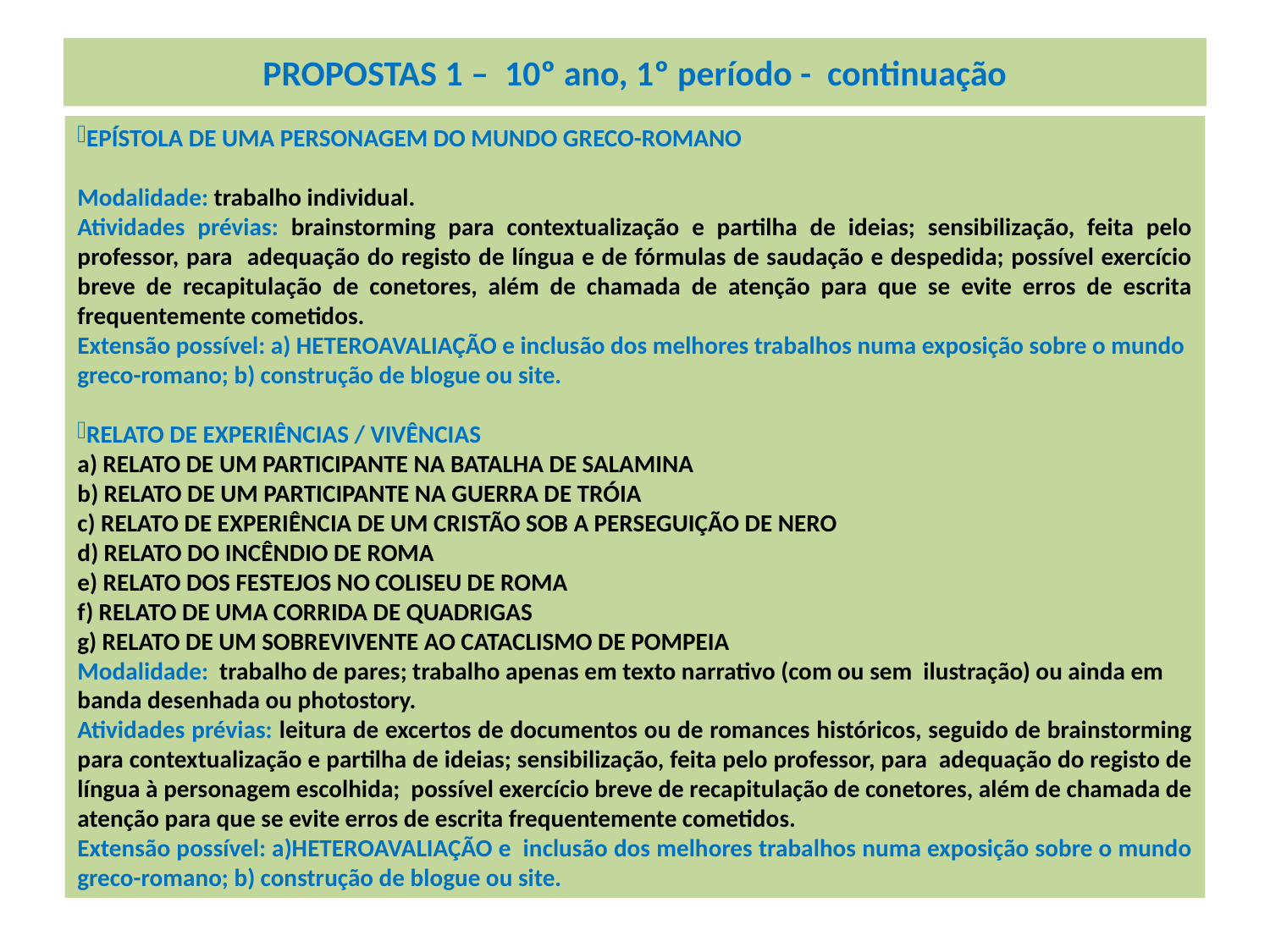

# PROPOSTAS 1 –  10º ano, 1º período -  continuação
EPÍSTOLA DE UMA PERSONAGEM DO MUNDO GRECO-ROMANO

Modalidade: trabalho individual.
Atividades prévias: brainstorming para contextualização e partilha de ideias; sensibilização, feita pelo professor, para  adequação do registo de língua e de fórmulas de saudação e despedida; possível exercício breve de recapitulação de conetores, além de chamada de atenção para que se evite erros de escrita frequentemente cometidos.
Extensão possível: a) HETEROAVALIAÇÃO e inclusão dos melhores trabalhos numa exposição sobre o mundo greco-romano; b) construção de blogue ou site.

RELATO DE EXPERIÊNCIAS / VIVÊNCIAS
a) RELATO DE UM PARTICIPANTE NA BATALHA DE SALAMINA
b) RELATO DE UM PARTICIPANTE NA GUERRA DE TRÓIA
c) RELATO DE EXPERIÊNCIA DE UM CRISTÃO SOB A PERSEGUIÇÃO DE NERO
d) RELATO DO INCÊNDIO DE ROMA
e) RELATO DOS FESTEJOS NO COLISEU DE ROMA
f) RELATO DE UMA CORRIDA DE QUADRIGAS
g) RELATO DE UM SOBREVIVENTE AO CATACLISMO DE POMPEIA
Modalidade:  trabalho de pares; trabalho apenas em texto narrativo (com ou sem  ilustração) ou ainda em banda desenhada ou photostory.
Atividades prévias: leitura de excertos de documentos ou de romances históricos, seguido de brainstorming para contextualização e partilha de ideias; sensibilização, feita pelo professor, para  adequação do registo de língua à personagem escolhida;  possível exercício breve de recapitulação de conetores, além de chamada de atenção para que se evite erros de escrita frequentemente cometidos.
Extensão possível: a)HETEROAVALIAÇÃO e  inclusão dos melhores trabalhos numa exposição sobre o mundo greco-romano; b) construção de blogue ou site.